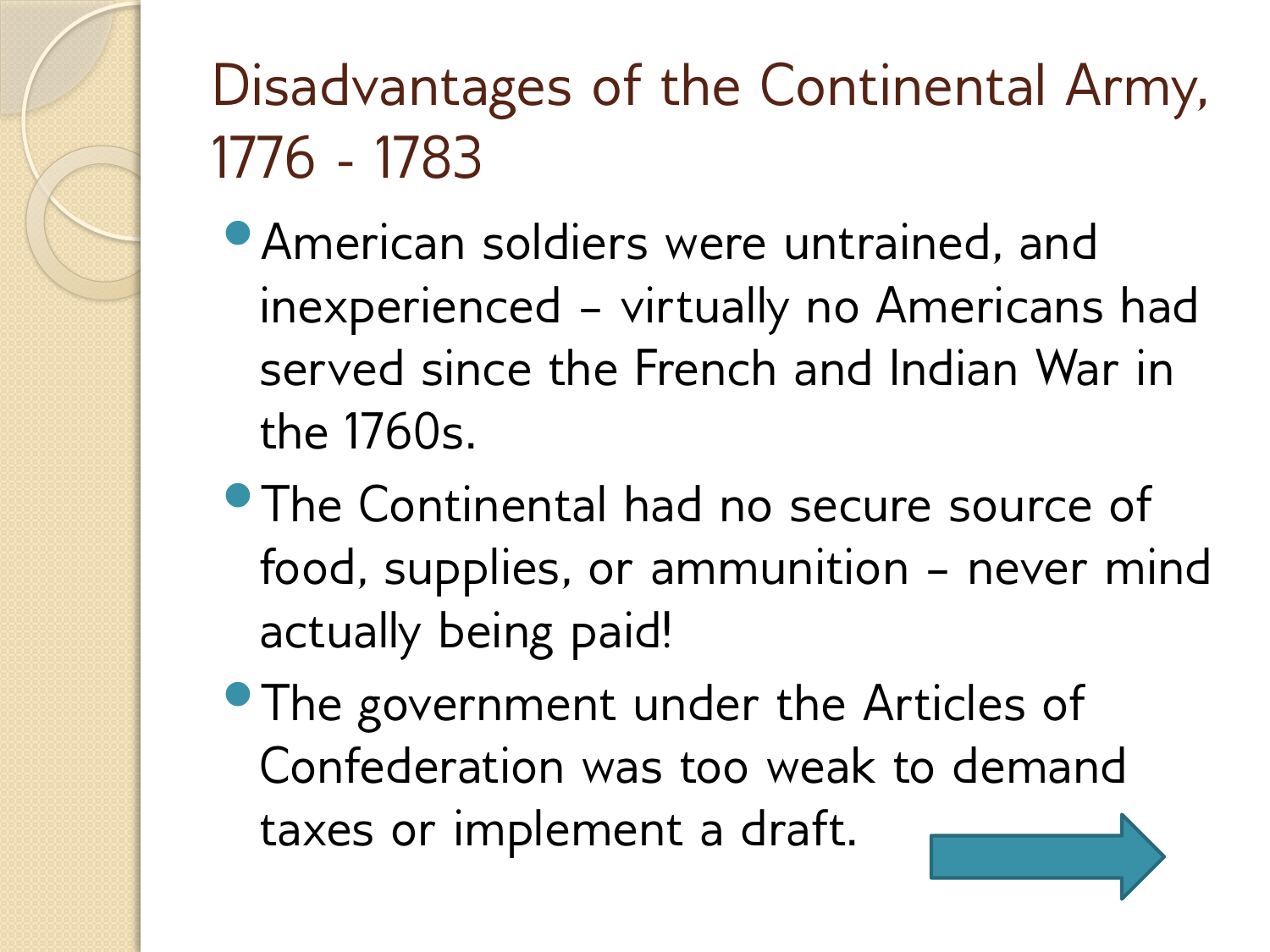

# Disadvantages of the Continental Army, 1776 - 1783
American soldiers were untrained, and inexperienced – virtually no Americans had served since the French and Indian War in the 1760s.
The Continental had no secure source of food, supplies, or ammunition – never mind actually being paid!
The government under the Articles of Confederation was too weak to demand taxes or implement a draft.